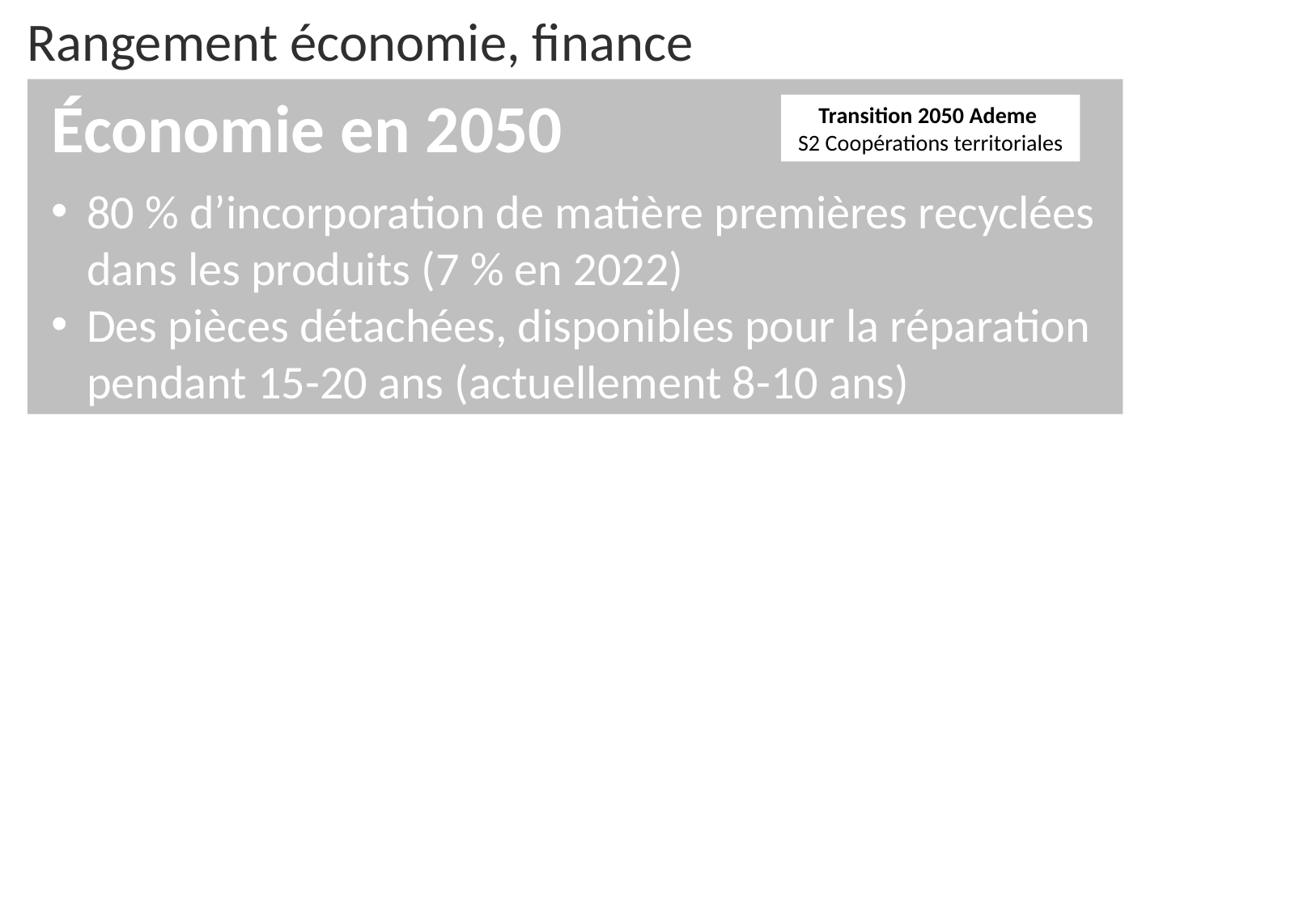

Rangement économie, finance
Économie en 2050

80 % d’incorporation de matière premières recyclées dans les produits (7 % en 2022)
Des pièces détachées, disponibles pour la réparation pendant 15-20 ans (actuellement 8-10 ans)
Transition 2050 Ademe
S2 Coopérations territoriales